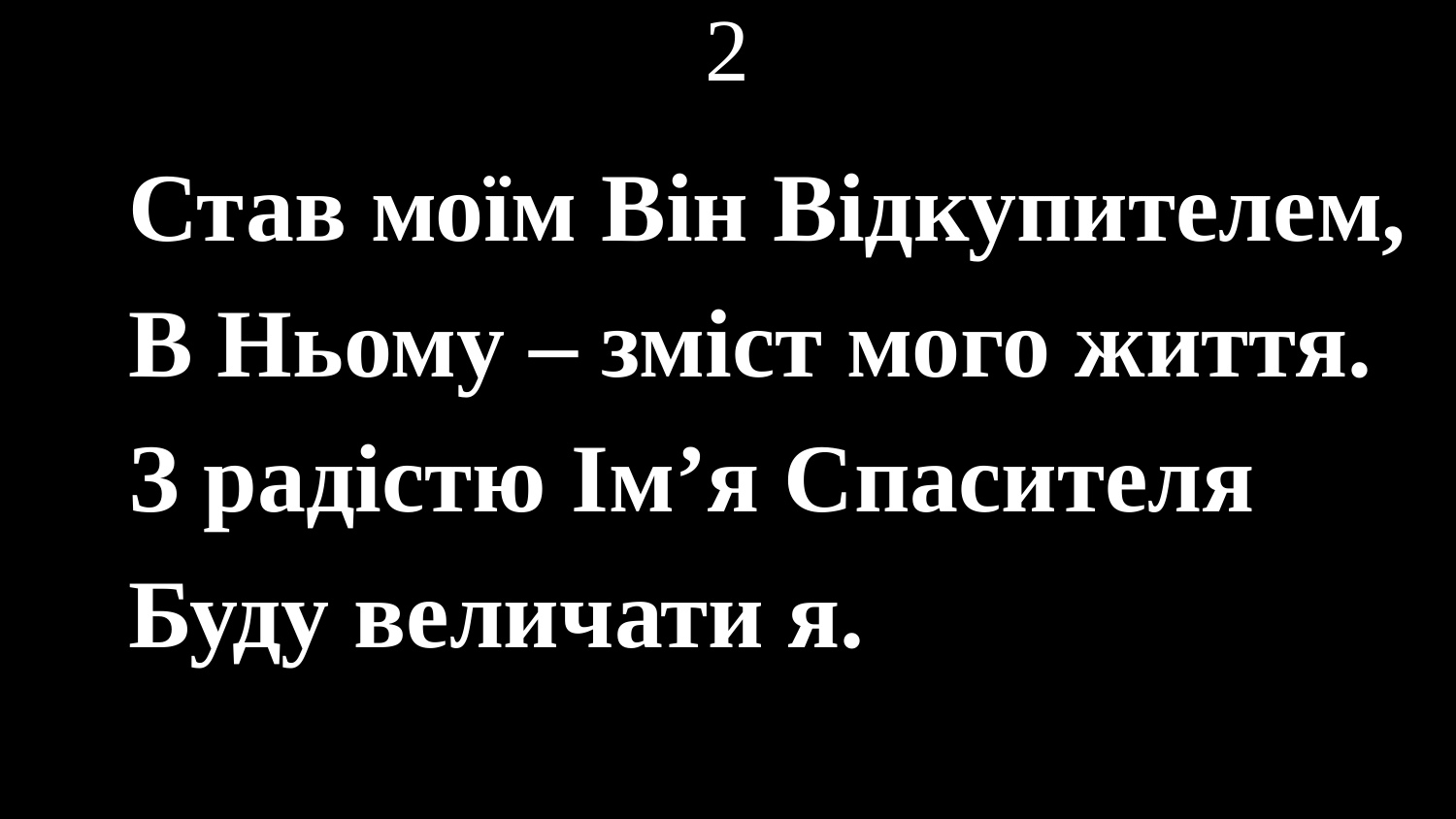

# 2
Став моїм Він Відкупителем,
В Ньому – зміст мого життя.
З радістю Ім’я Спасителя
Буду величати я.